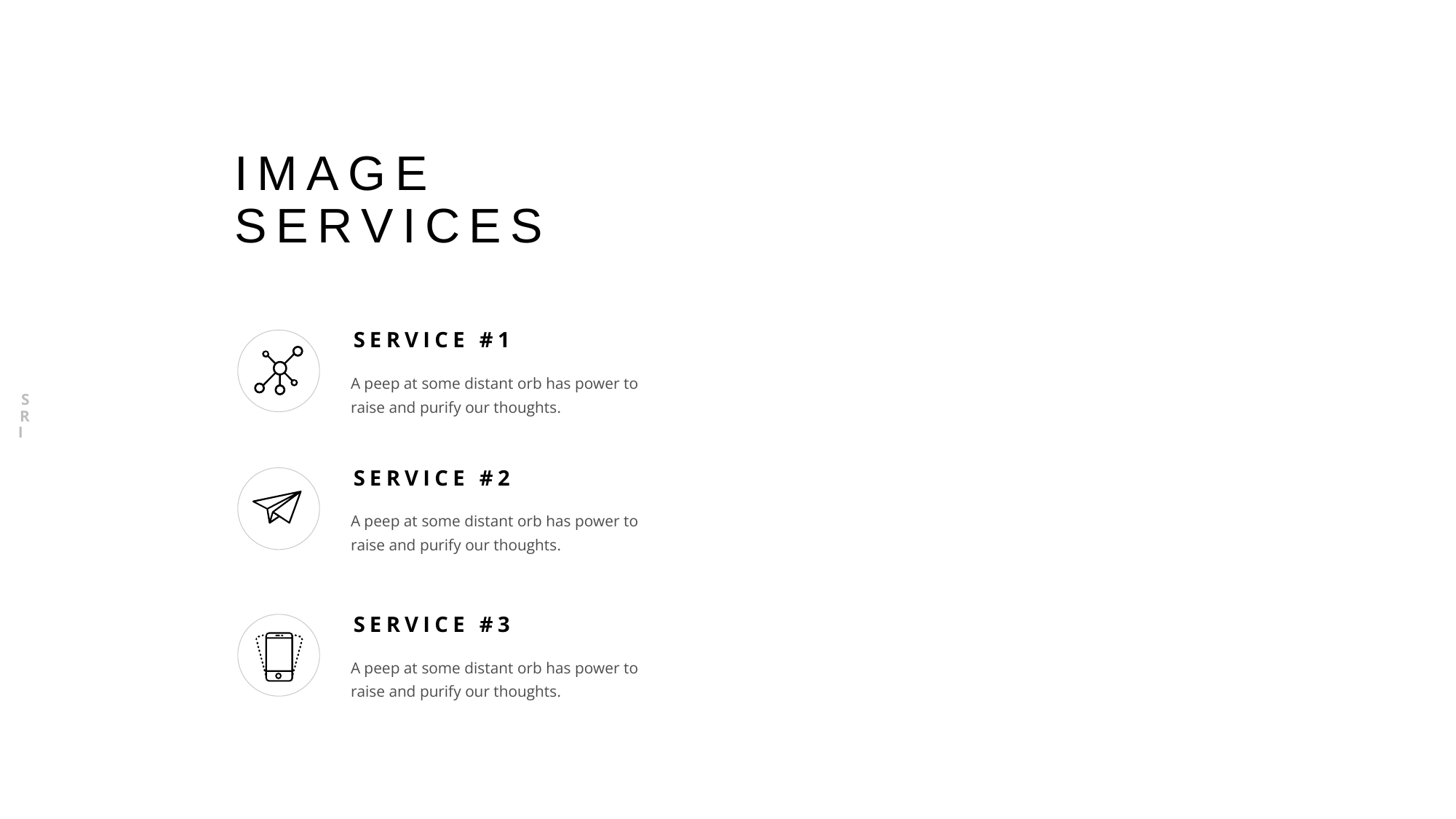

SERVICE
# IMAGE SERVICES
SERVICE #1

A peep at some distant orb has power to raise and purify our thoughts.
SERVICE #2

A peep at some distant orb has power to raise and purify our thoughts.
SERVICE #3

A peep at some distant orb has power to raise and purify our thoughts.